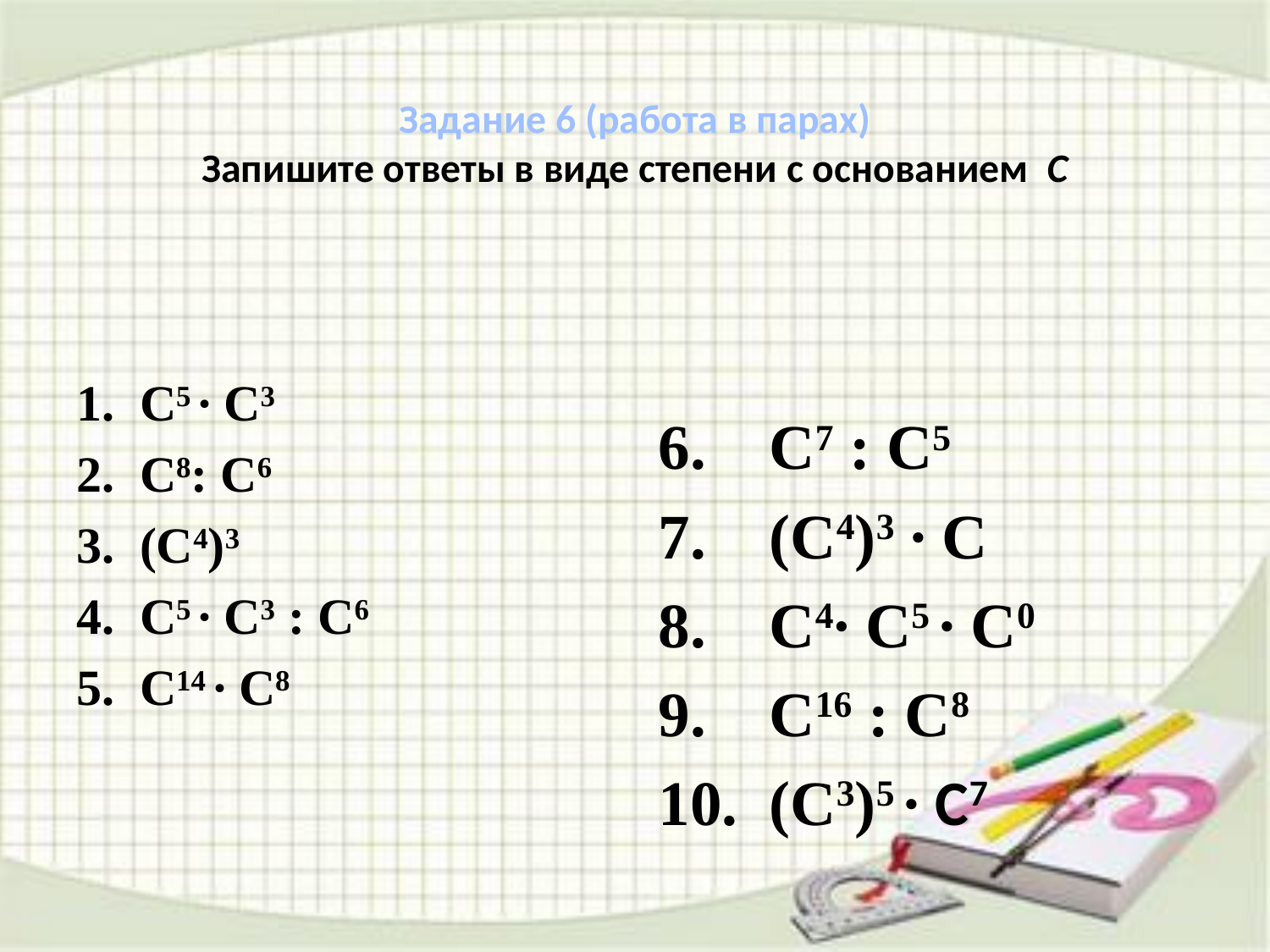

# Задание 6 (работа в парах) Запишите ответы в виде степени с основанием  С

6.    С7 : С5
7.    (С4)3 ∙ С
8.    С4∙ С5 ∙ С0
9.    С16 : С8
10.  (С3)5 ∙ С7

1.  С5 ∙ С3
2.  С8: С6
3.  (С4)3
4.  С5 ∙ С3 : С6
5.  С14 ∙ С8